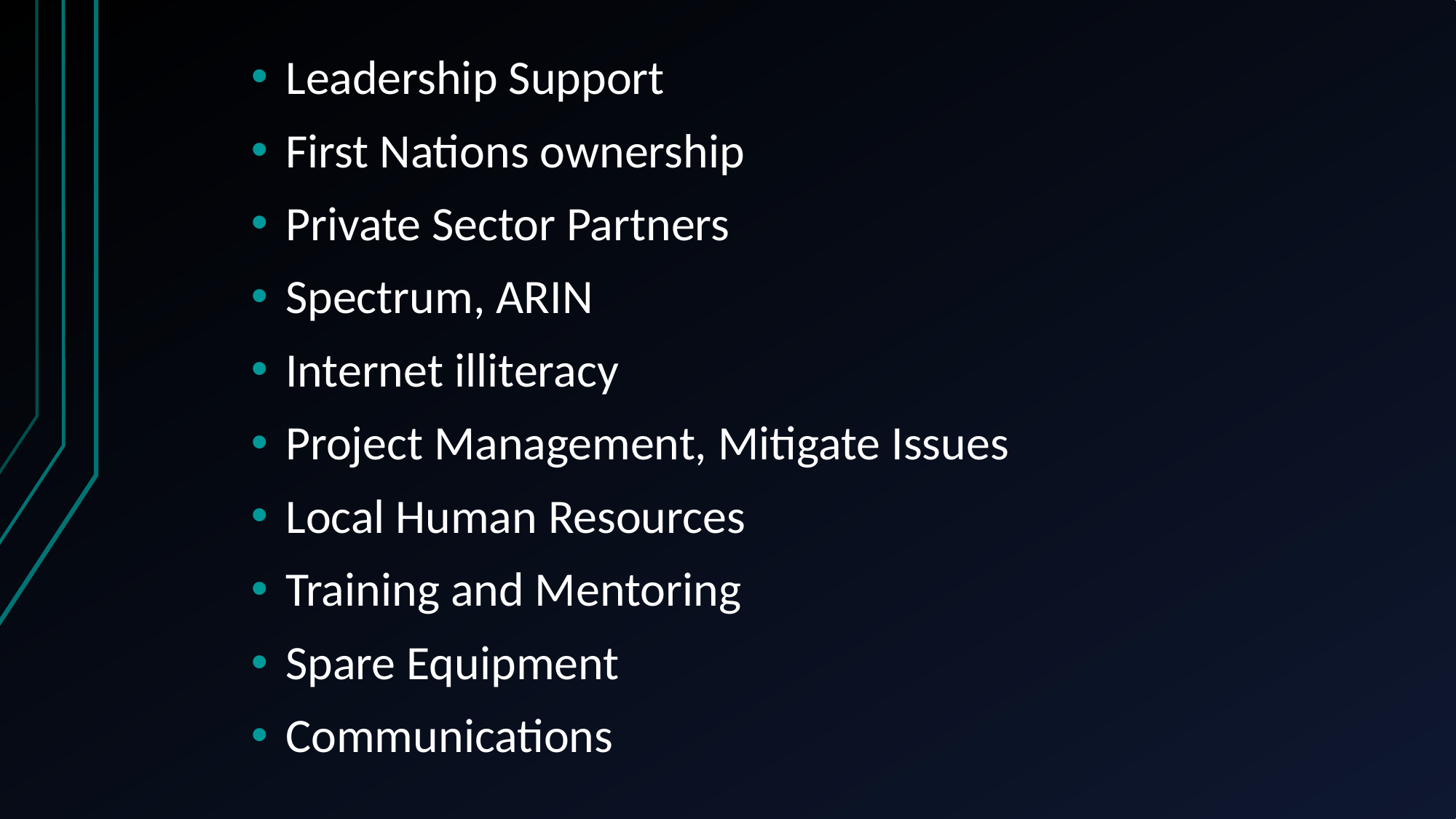

Leadership Support
First Nations ownership
Private Sector Partners
Spectrum, ARIN
Internet illiteracy
Project Management, Mitigate Issues
Local Human Resources
Training and Mentoring
Spare Equipment
Communications